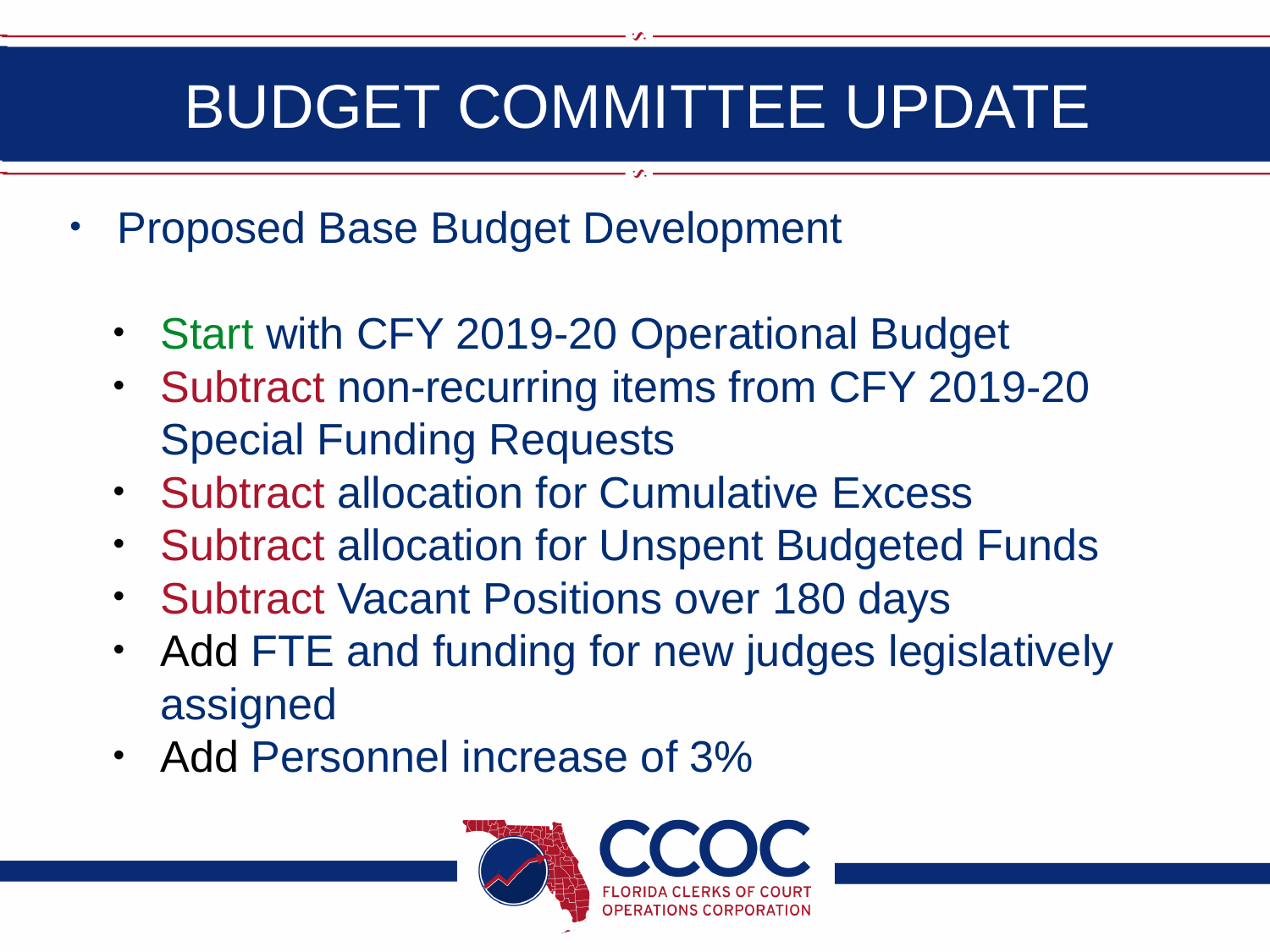

# BUDGET COMMITTEE UPDATE
Proposed Base Budget Development
Start with CFY 2019-20 Operational Budget
Subtract non-recurring items from CFY 2019-20 Special Funding Requests
Subtract allocation for Cumulative Excess
Subtract allocation for Unspent Budgeted Funds
Subtract Vacant Positions over 180 days
Add FTE and funding for new judges legislatively assigned
Add Personnel increase of 3%